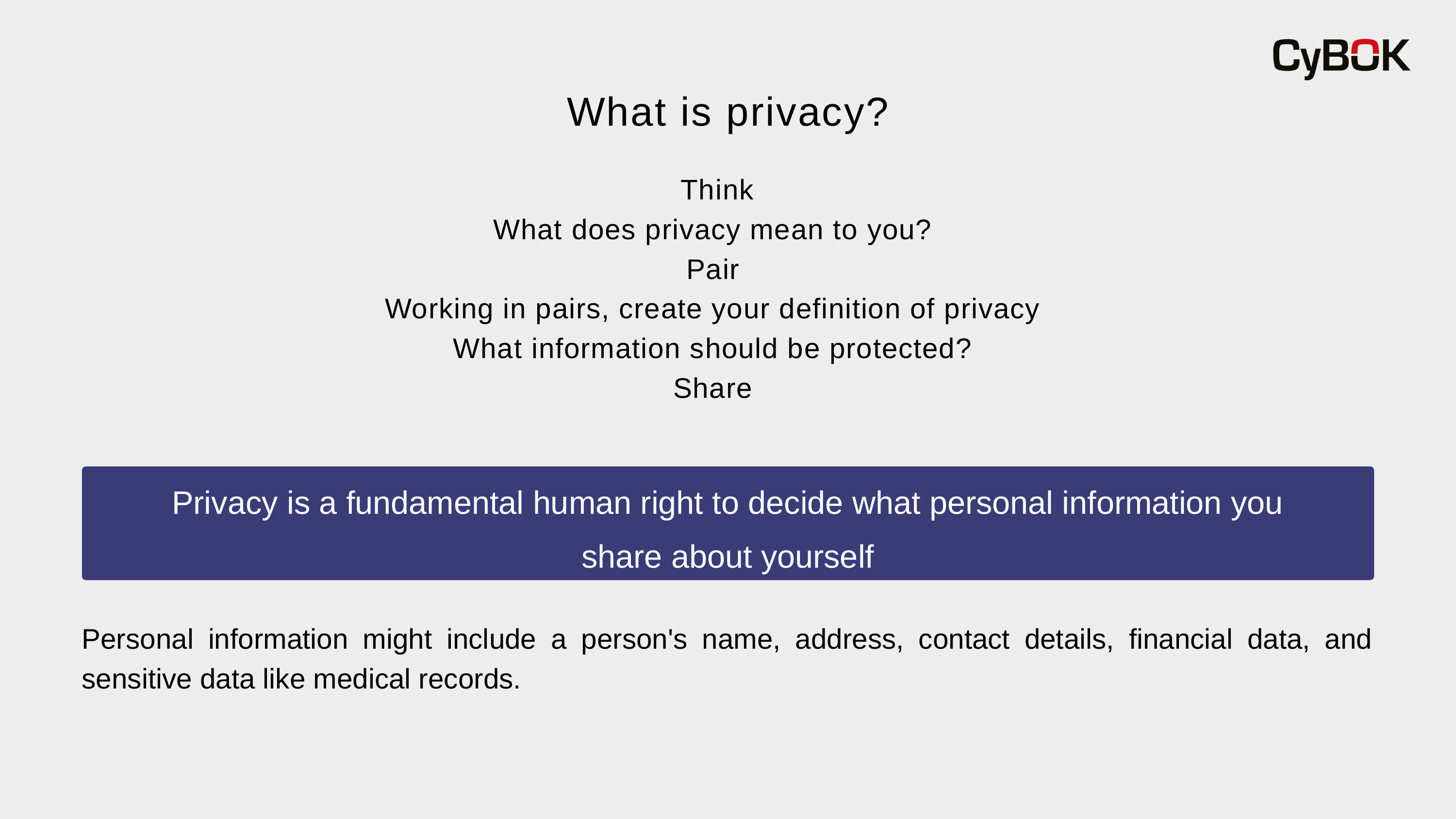

What is privacy?
 Think
What does privacy mean to you?
Pair
Working in pairs, create your definition of privacy
What information should be protected?
Share

Privacy is a fundamental human right to decide what personal information you share about yourself
Personal information might include a person's name, address, contact details, financial data, and sensitive data like medical records.